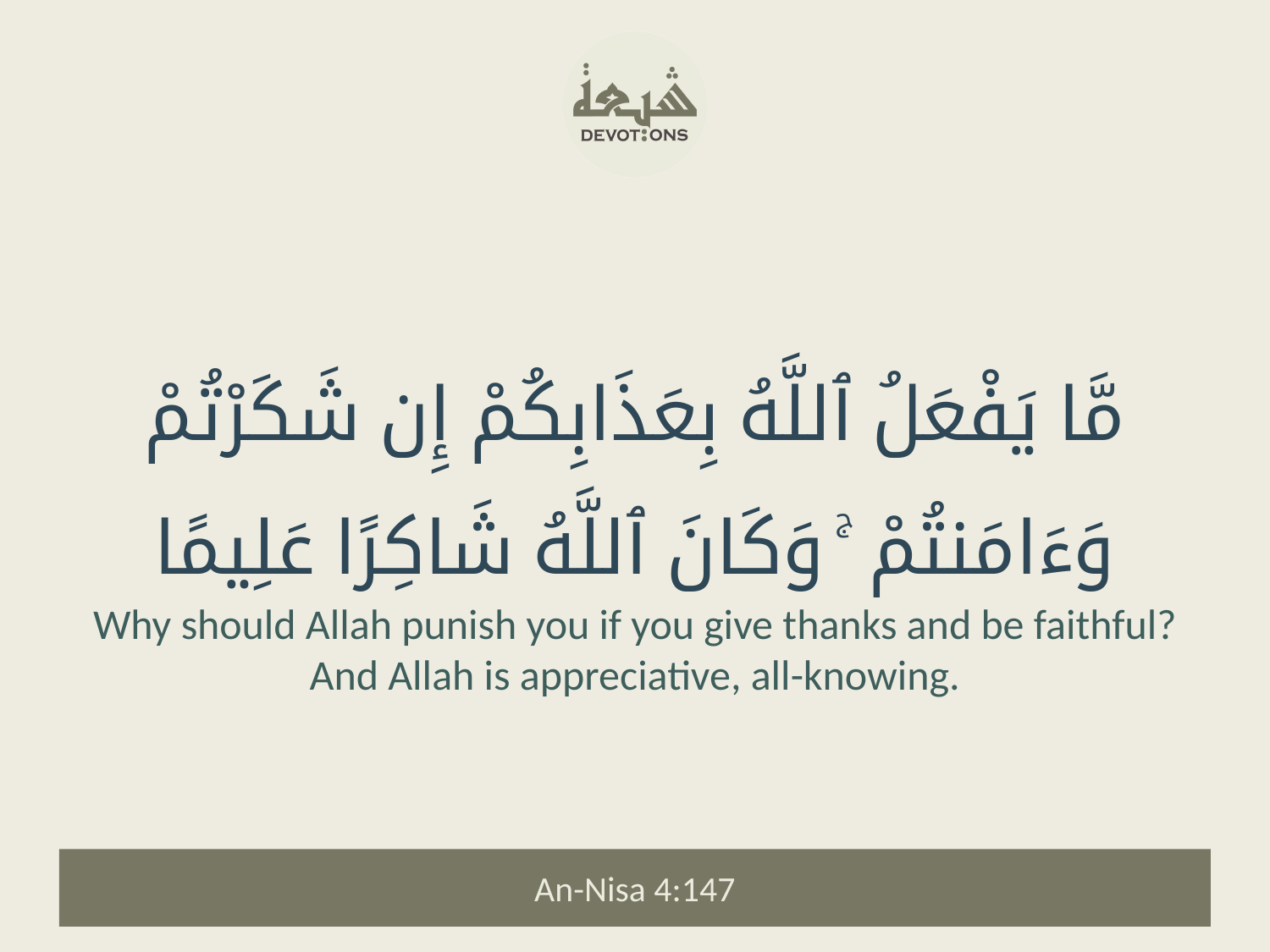

مَّا يَفْعَلُ ٱللَّهُ بِعَذَابِكُمْ إِن شَكَرْتُمْ وَءَامَنتُمْ ۚ وَكَانَ ٱللَّهُ شَاكِرًا عَلِيمًا
Why should Allah punish you if you give thanks and be faithful? And Allah is appreciative, all-knowing.
An-Nisa 4:147